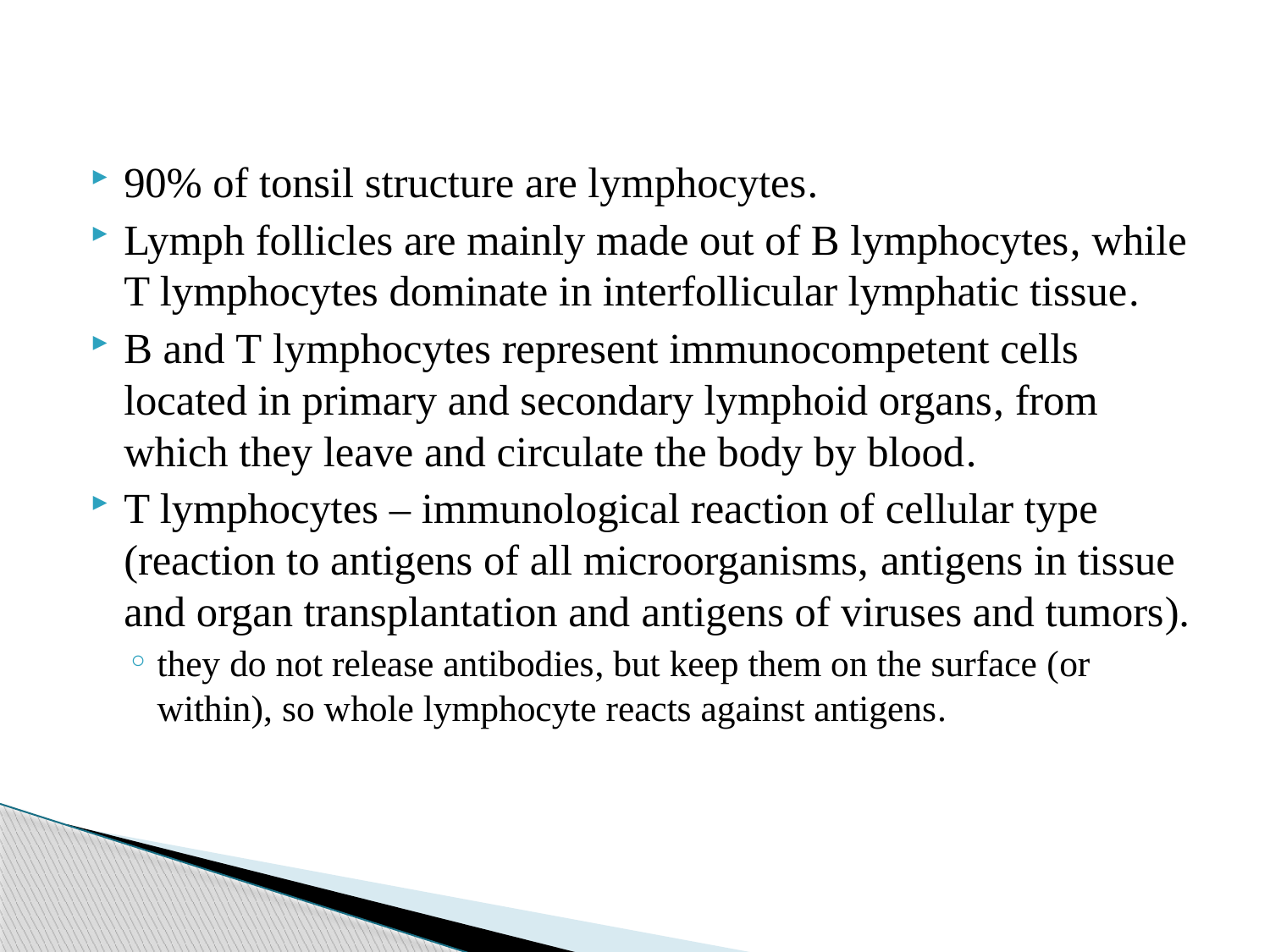

90% of tonsil structure are lymphocytes.
Lymph follicles are mainly made out of B lymphocytes, while T lymphocytes dominate in interfollicular lymphatic tissue.
B and Т lymphocytes represent immunocompetent cells located in primary and secondary lymphoid organs, from which they leave and circulate the body by blood.
T lymphocytes – immunological reaction of cellular type (reaction to antigens of all microorganisms, antigens in tissue and organ transplantation and antigens of viruses and tumors).
they do not release antibodies, but keep them on the surface (or within), so whole lymphocyte reacts against antigens.